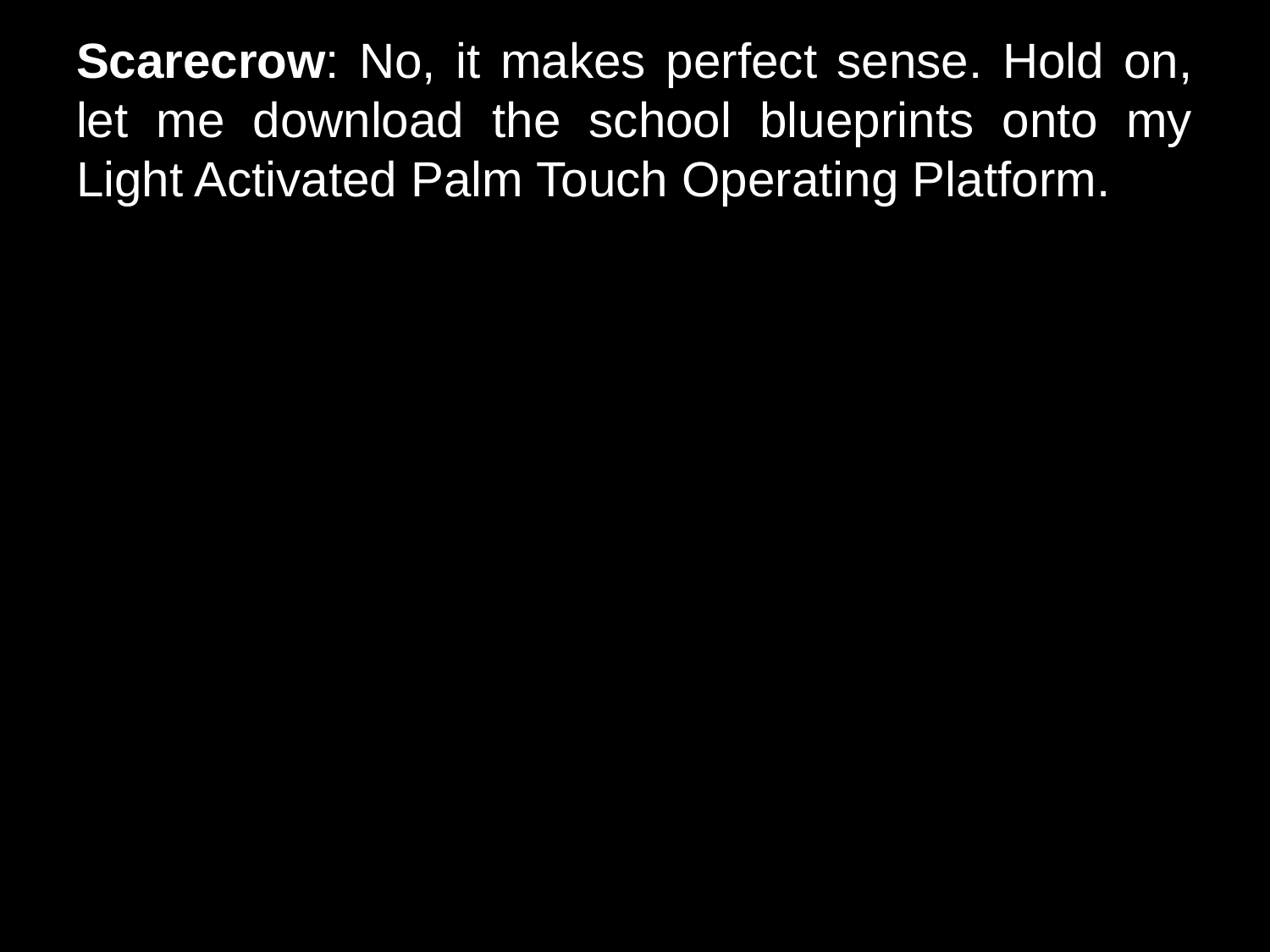

# Scarecrow: No, it makes perfect sense. Hold on, let me download the school blueprints onto my Light Activated Palm Touch Operating Platform.